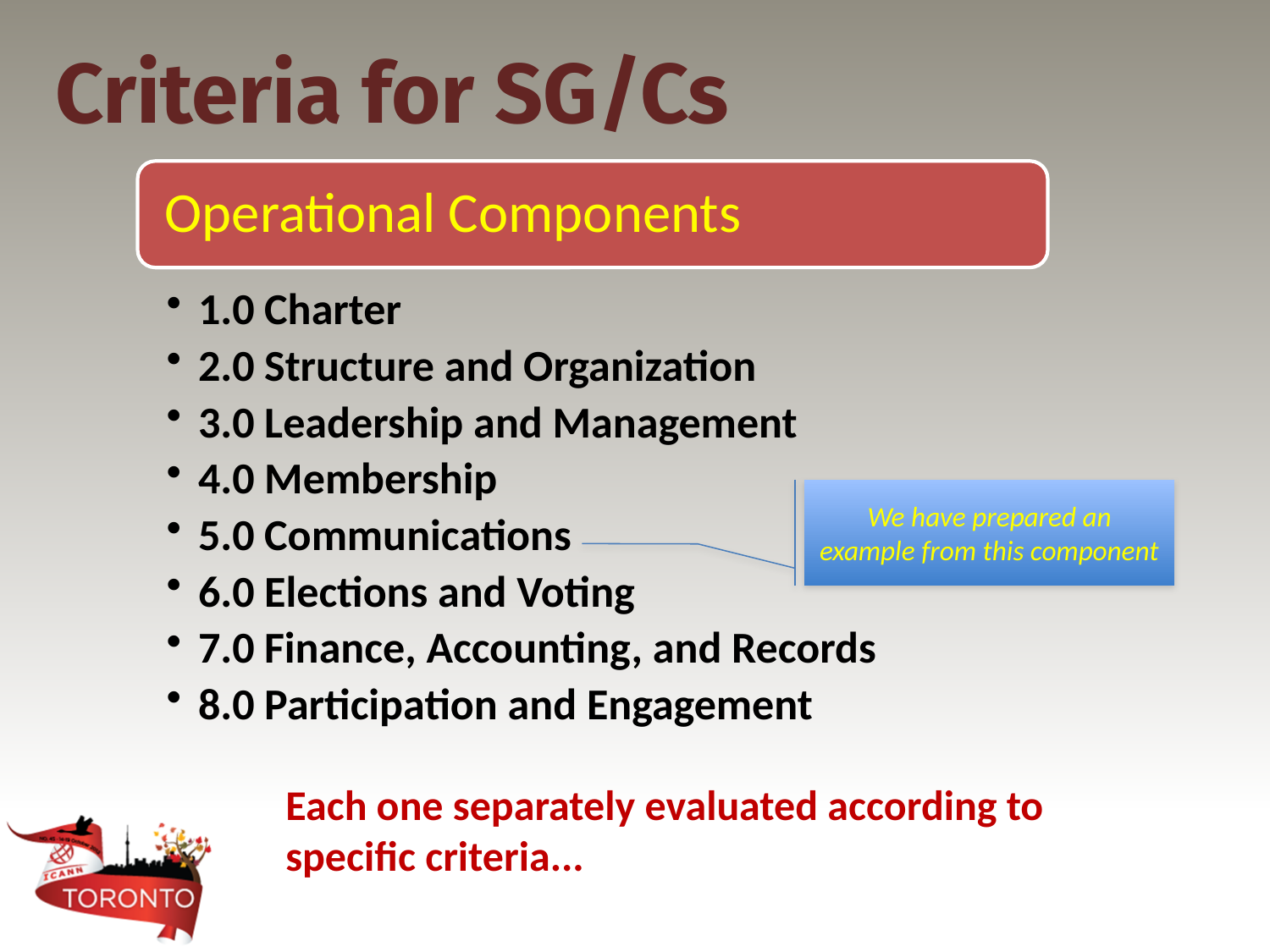

# Criteria for SG/Cs
Operational Components
1.0 Charter
2.0 Structure and Organization
3.0 Leadership and Management
4.0 Membership
5.0 Communications
6.0 Elections and Voting
7.0 Finance, Accounting, and Records
8.0 Participation and Engagement
We have prepared an example from this component
Each one separately evaluated according to specific criteria...
12